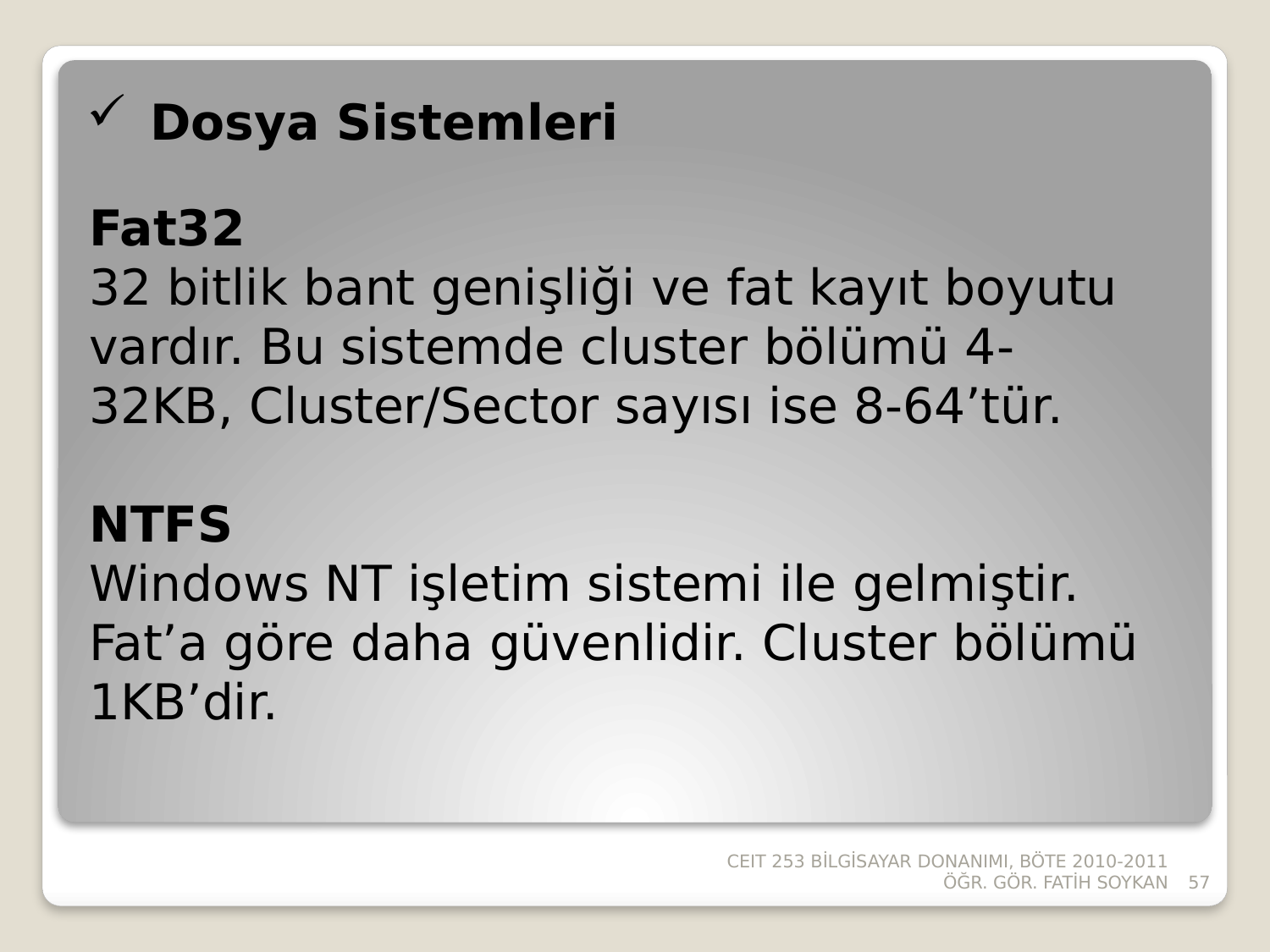

Dosya Sistemleri
Fat32
32 bitlik bant genişliği ve fat kayıt boyutu vardır. Bu sistemde cluster bölümü 4-32KB, Cluster/Sector sayısı ise 8-64’tür.

NTFS
Windows NT işletim sistemi ile gelmiştir.  Fat’a göre daha güvenlidir. Cluster bölümü 1KB’dir.

CEIT 253 BİLGİSAYAR DONANIMI, BÖTE 2010-2011 ÖĞR. GÖR. FATİH SOYKAN
57